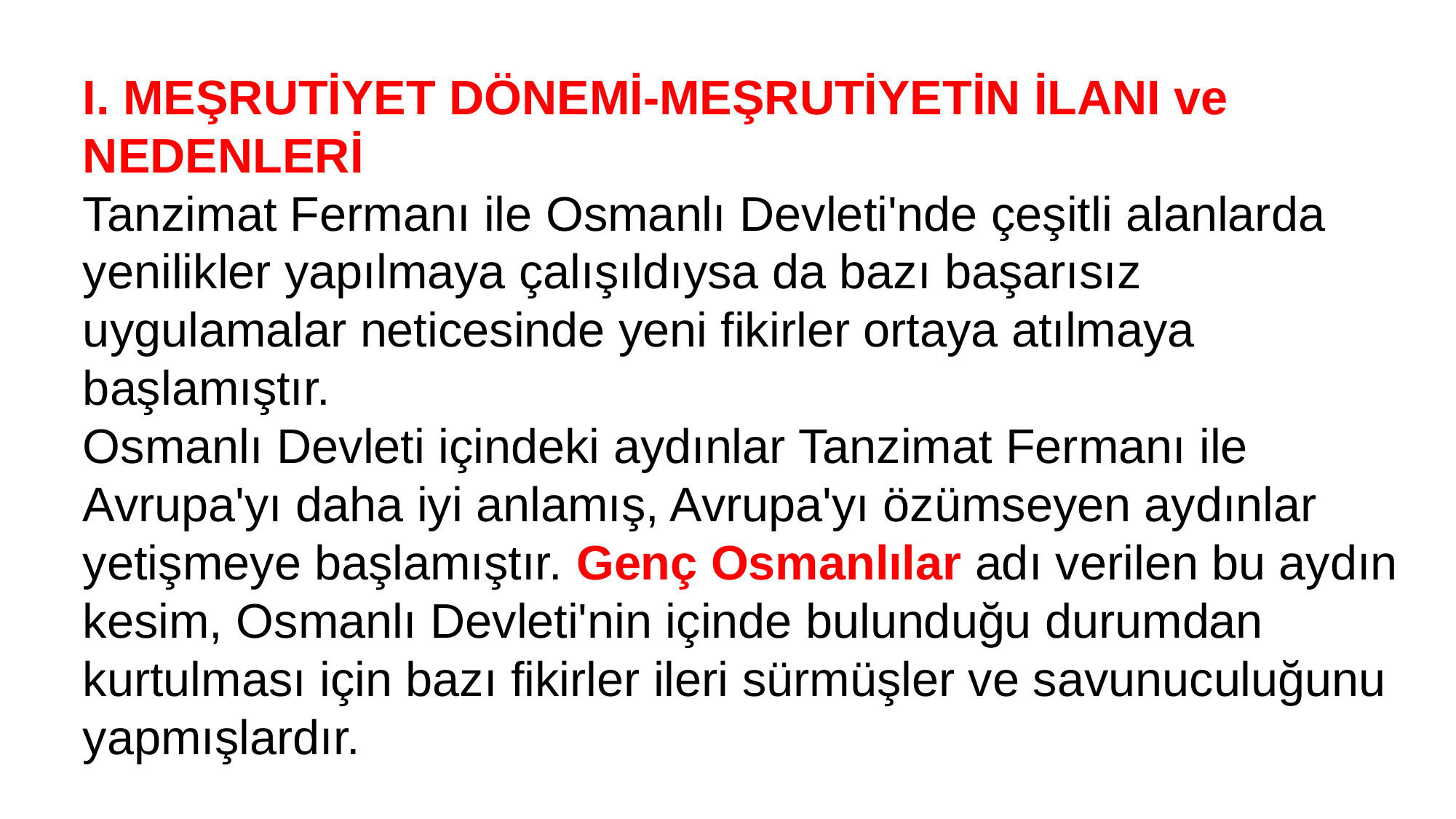

I. MEŞRUTİYET DÖNEMİ-MEŞRUTİYETİN İLANI ve NEDENLERİ
Tanzimat Fermanı ile Osmanlı Devleti'nde çeşitli alanlarda yenilikler yapılmaya çalışıldıysa da bazı başarısız uygulamalar neticesinde yeni fikirler ortaya atılmaya başlamıştır.
Osmanlı Devleti içindeki aydınlar Tanzimat Fermanı ile Avrupa'yı daha iyi anlamış, Avrupa'yı özümseyen aydınlar yetişmeye başlamıştır. Genç Osmanlılar adı verilen bu aydın kesim, Osmanlı Devleti'nin içinde bulunduğu durumdan kurtulması için bazı fikirler ileri sürmüşler ve savunuculuğunu yapmışlardır.